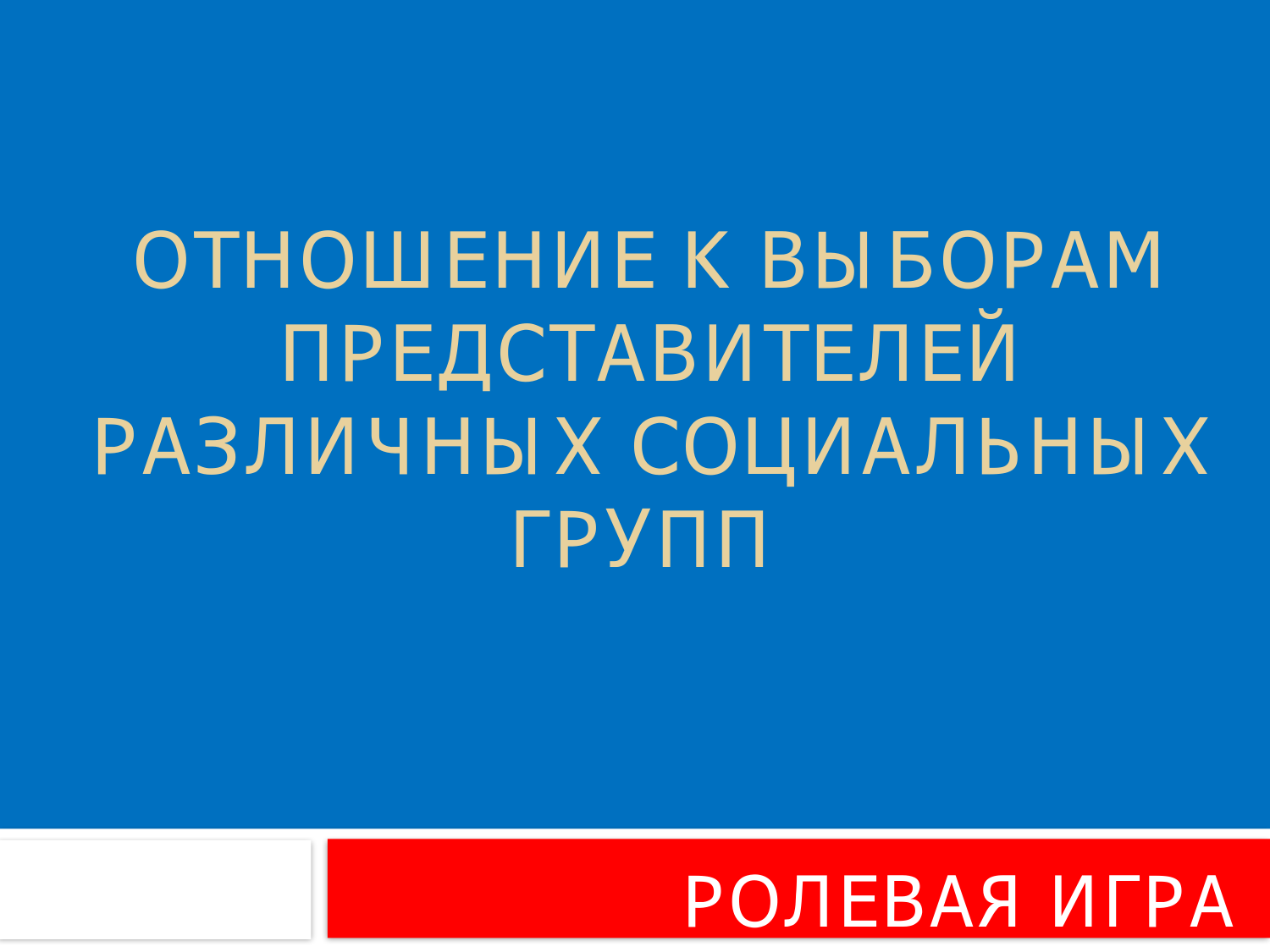

#
ОТНОШЕНИЕ К ВЫБОРАМ ПРЕДСТАВИТЕЛЕЙ РАЗЛИЧНЫХ СОЦИАЛЬНЫХ ГРУПП
РОЛЕВАЯ ИГРА